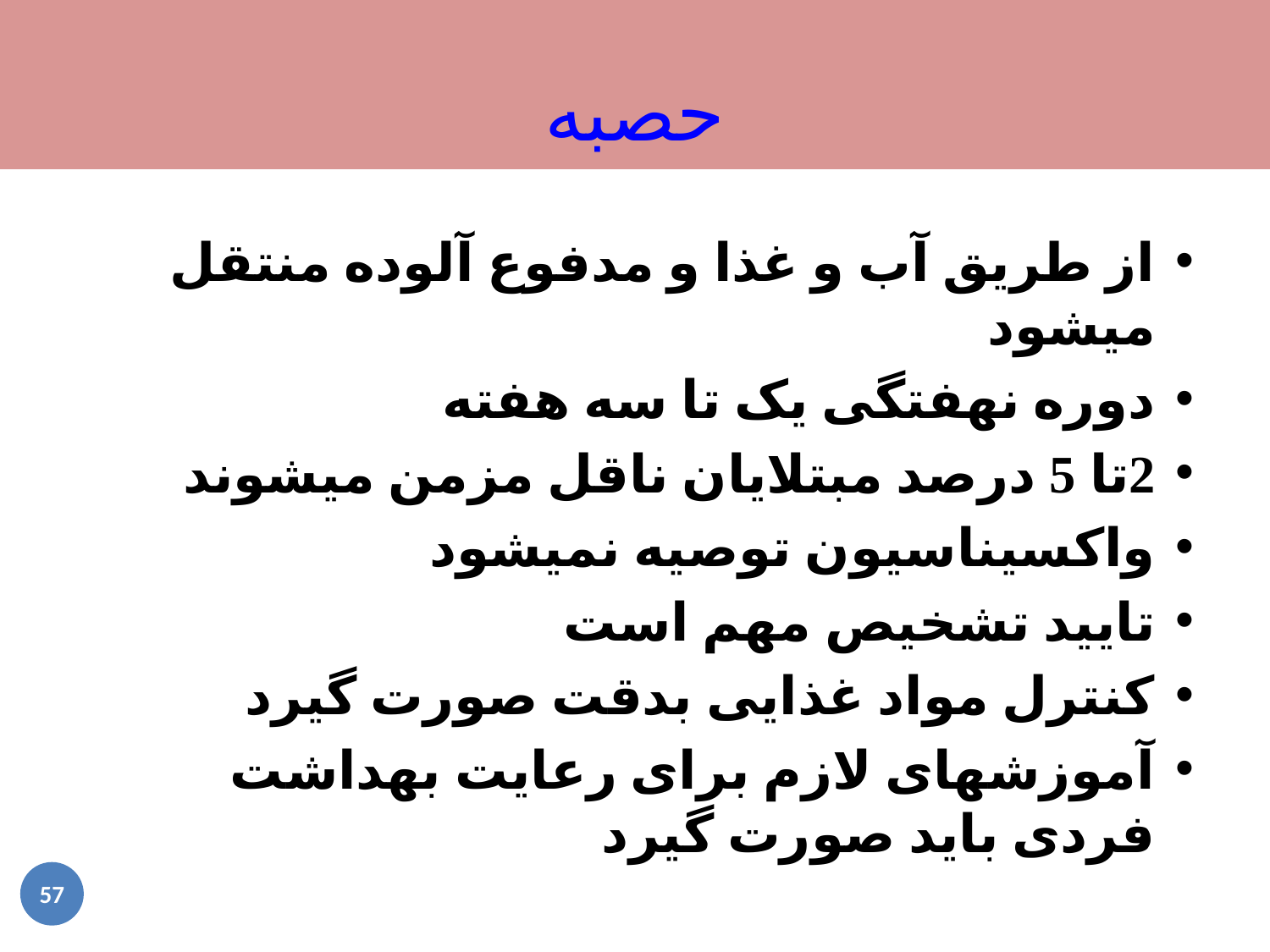

حصبه
از طریق آب و غذا و مدفوع آلوده منتقل میشود
دوره نهفتگی یک تا سه هفته
2تا 5 درصد مبتلایان ناقل مزمن میشوند
واکسیناسیون توصیه نمیشود
تایید تشخیص مهم است
کنترل مواد غذایی بدقت صورت گیرد
آموزشهای لازم برای رعایت بهداشت فردی باید صورت گیرد
57